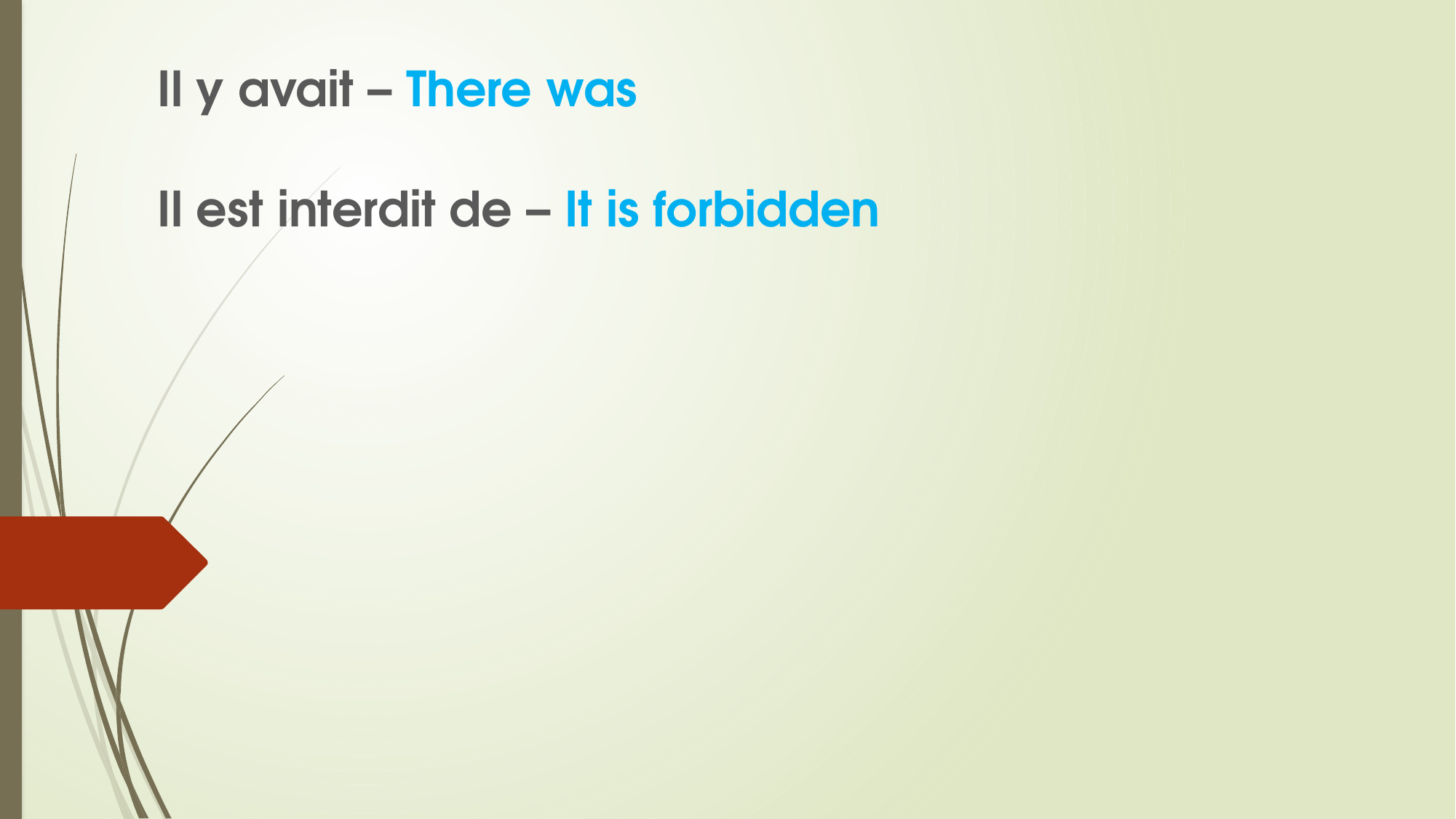

Il y avait – There was

Il est interdit de – It is forbidden